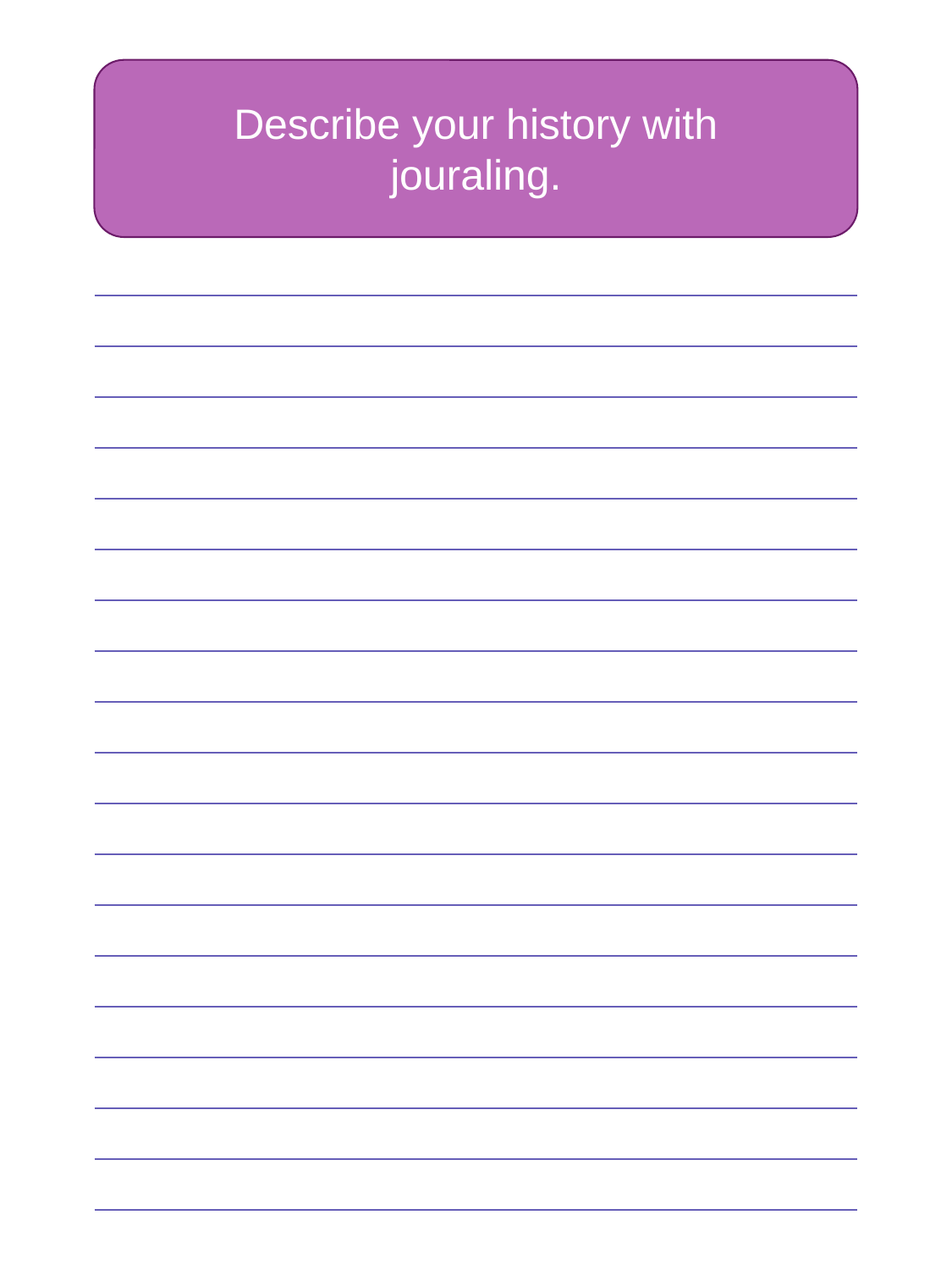

Describe your history with jouraling.
|  |
| --- |
|  |
|  |
|  |
|  |
|  |
|  |
|  |
|  |
|  |
|  |
|  |
|  |
|  |
|  |
|  |
|  |
|  |